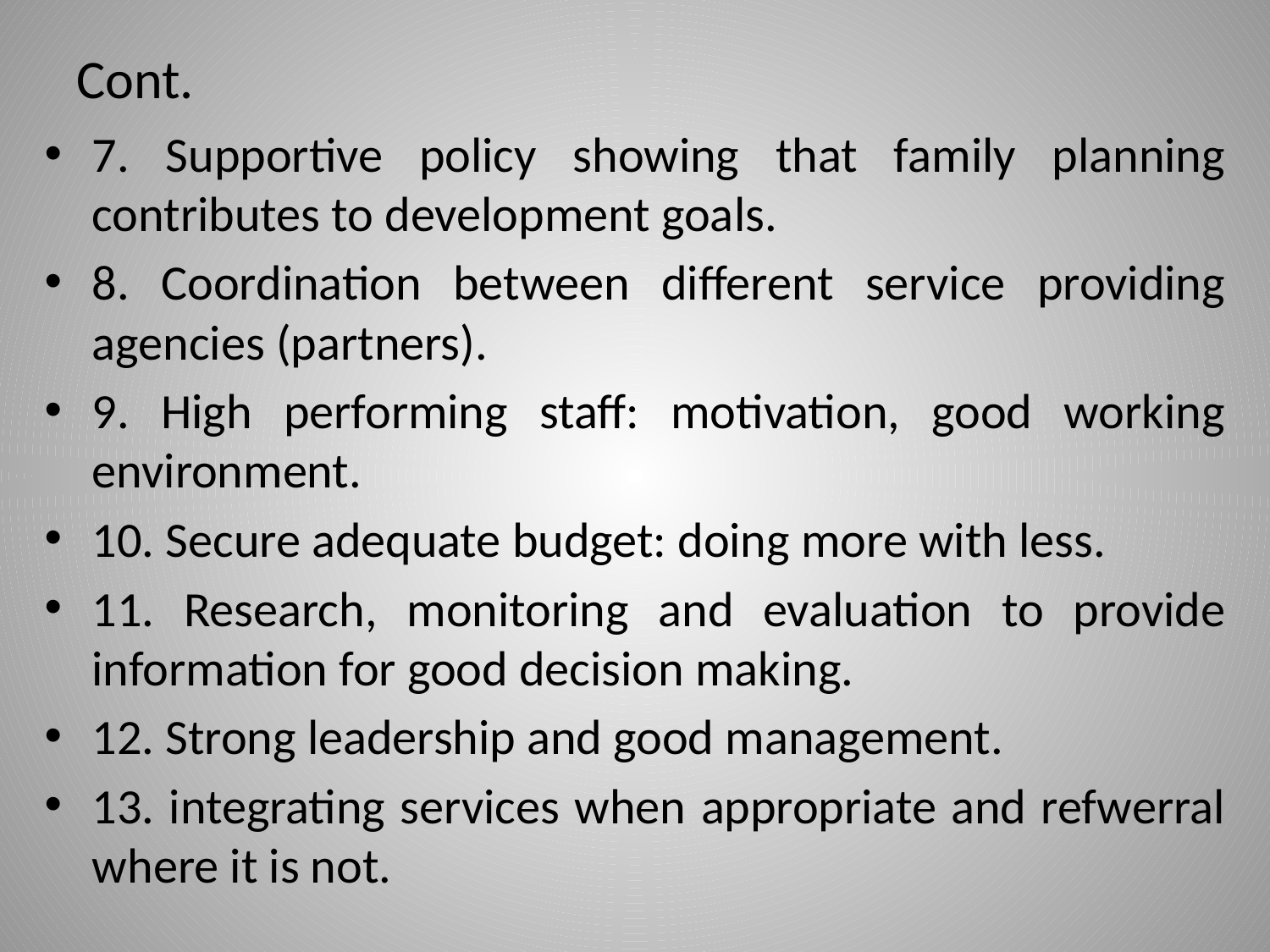

# Cont.
7. Supportive policy showing that family planning contributes to development goals.
8. Coordination between different service providing agencies (partners).
9. High performing staff: motivation, good working environment.
10. Secure adequate budget: doing more with less.
11. Research, monitoring and evaluation to provide information for good decision making.
12. Strong leadership and good management.
13. integrating services when appropriate and refwerral where it is not.